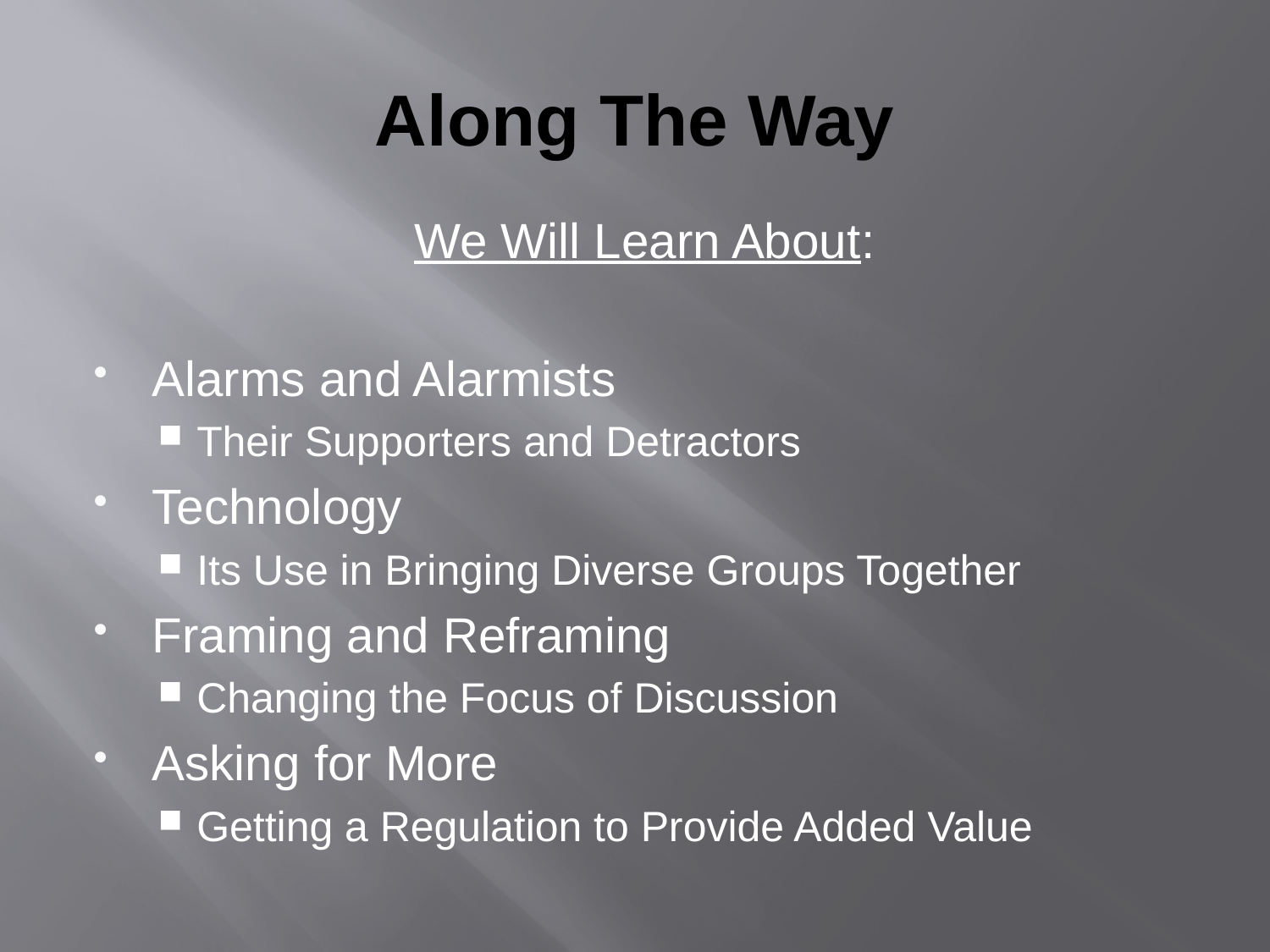

# Along The Way
We Will Learn About:

Alarms and Alarmists
Their Supporters and Detractors
Technology
Its Use in Bringing Diverse Groups Together
Framing and Reframing
Changing the Focus of Discussion
Asking for More
Getting a Regulation to Provide Added Value